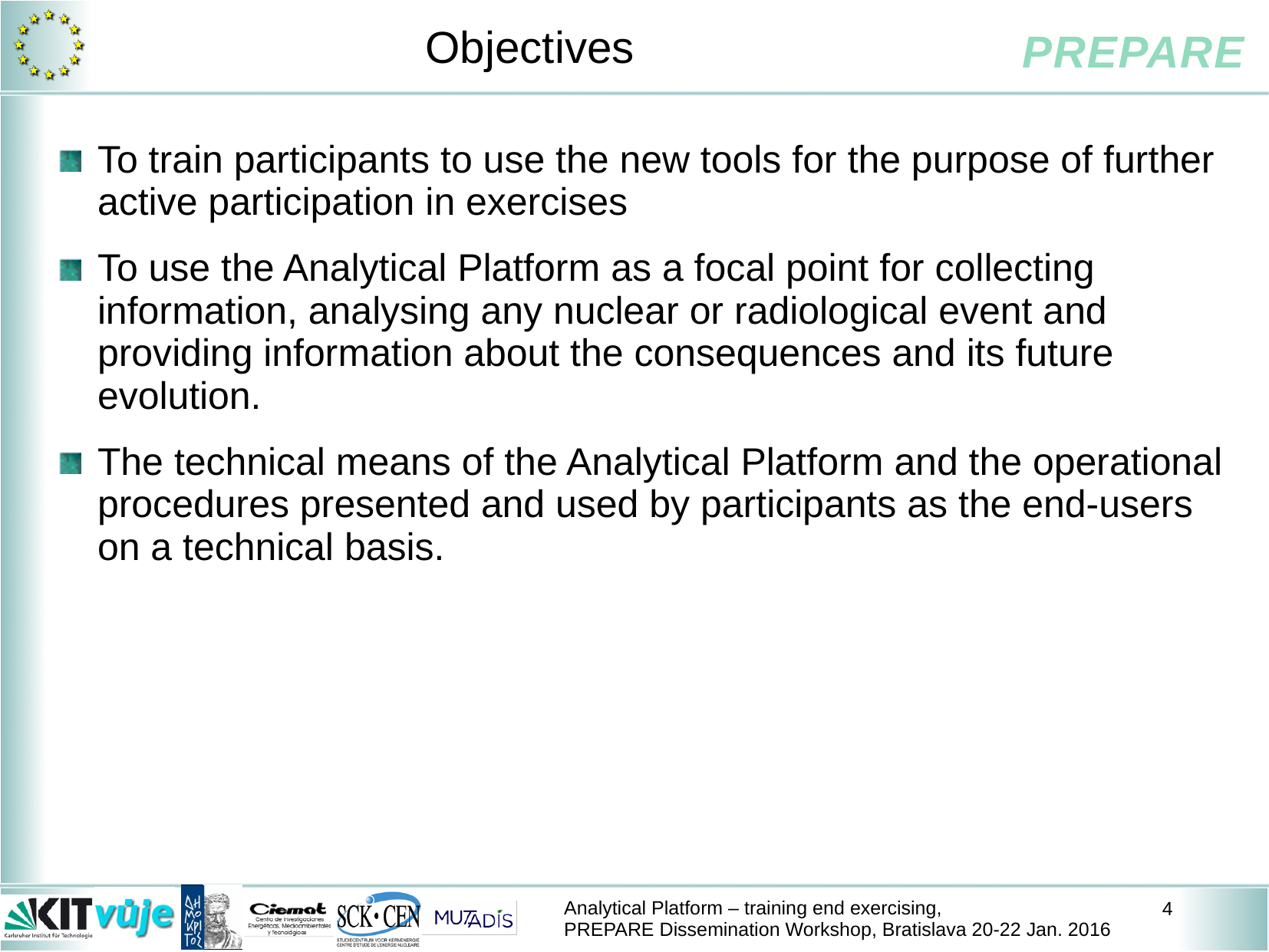

# Objectives
To train participants to use the new tools for the purpose of further active participation in exercises
To use the Analytical Platform as a focal point for collecting information, analysing any nuclear or radiological event and providing information about the consequences and its future evolution.
The technical means of the Analytical Platform and the operational procedures presented and used by participants as the end-users on a technical basis.